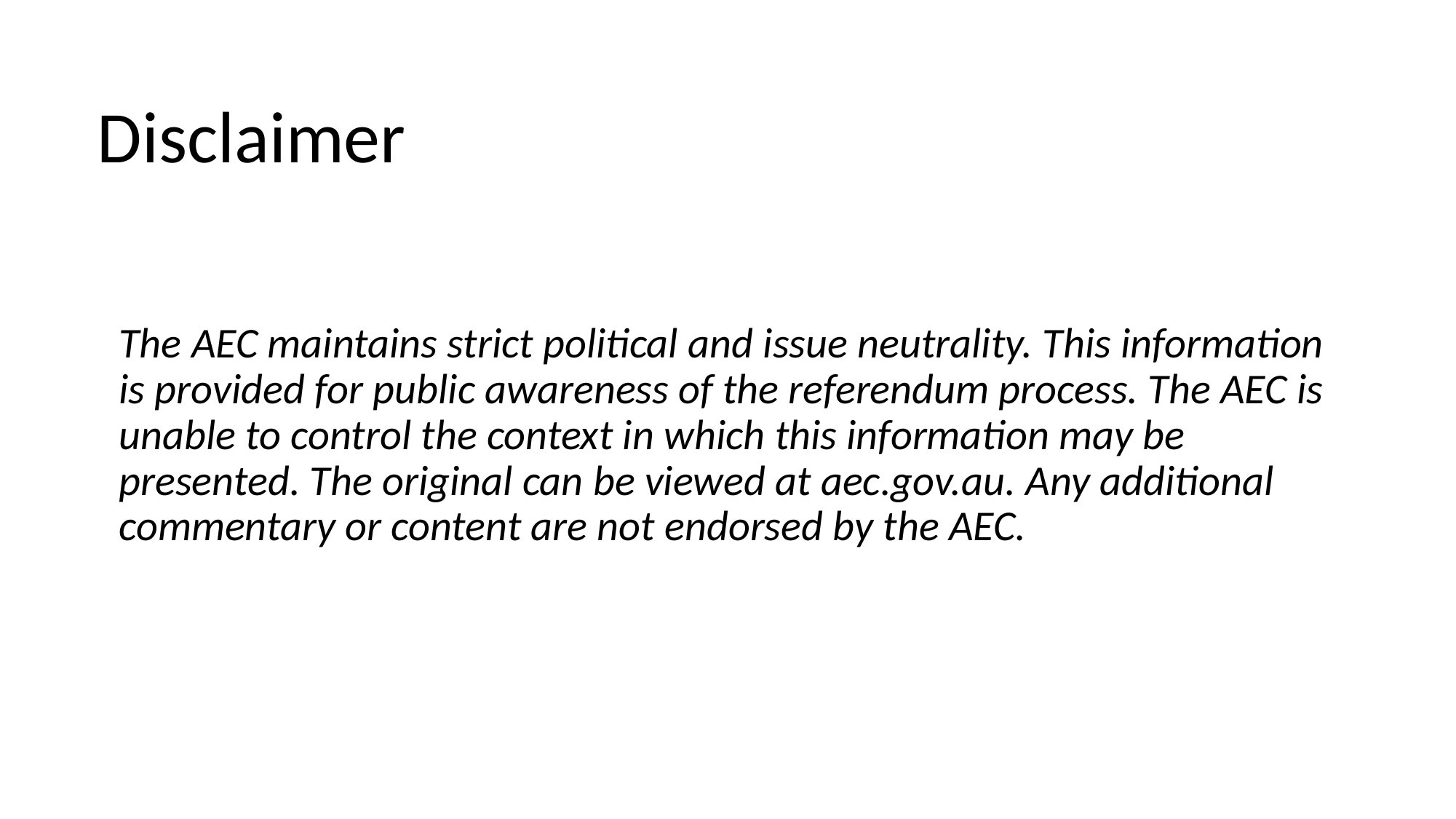

Disclaimer
The AEC maintains strict political and issue neutrality. This information is provided for public awareness of the referendum process. The AEC is unable to control the context in which this information may be presented. The original can be viewed at aec.gov.au. Any additional commentary or content are not endorsed by the AEC.